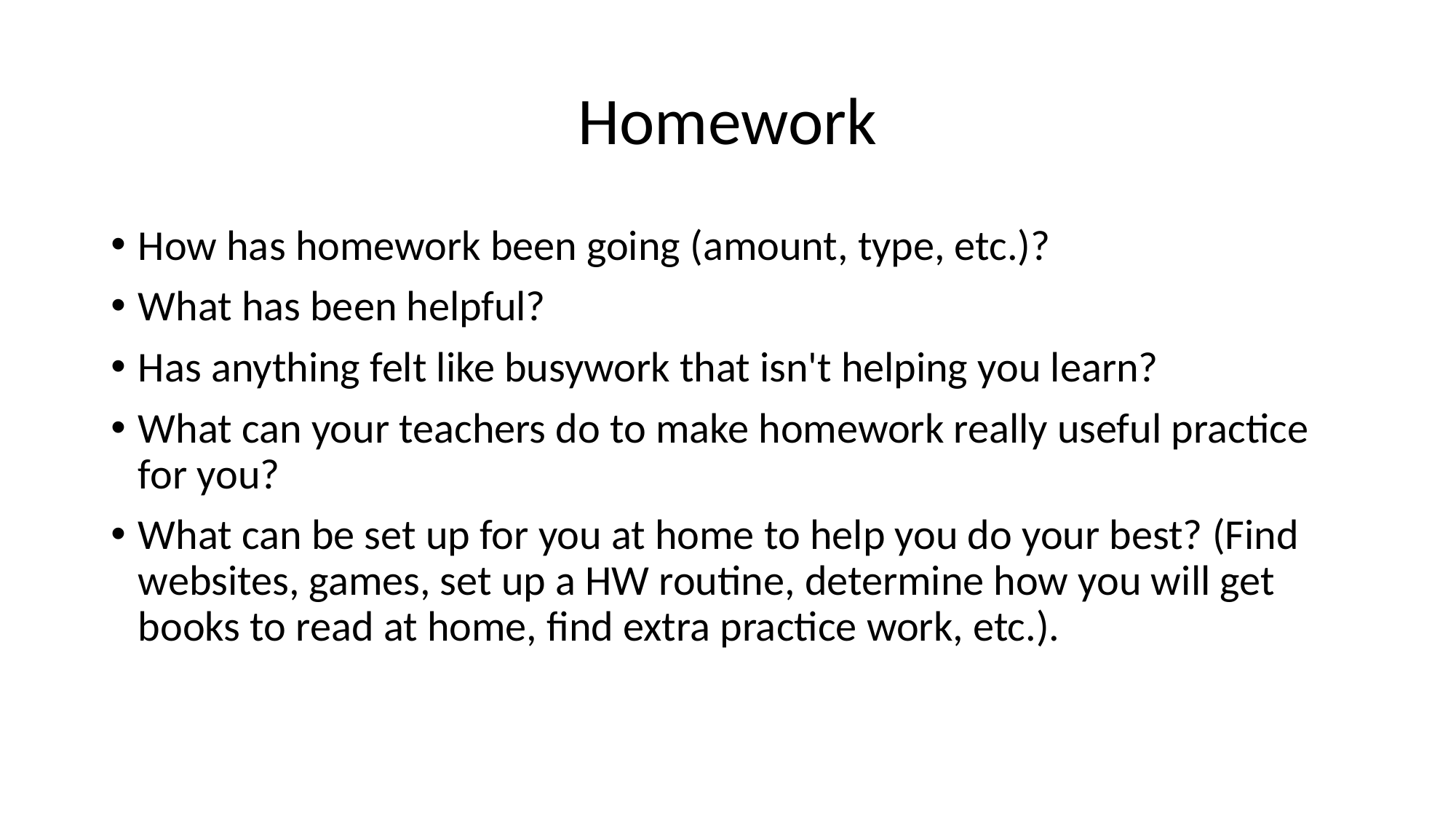

# Homework
How has homework been going (amount, type, etc.)?
What has been helpful?
Has anything felt like busywork that isn't helping you learn?
What can your teachers do to make homework really useful practice for you?
What can be set up for you at home to help you do your best? (Find websites, games, set up a HW routine, determine how you will get books to read at home, find extra practice work, etc.).